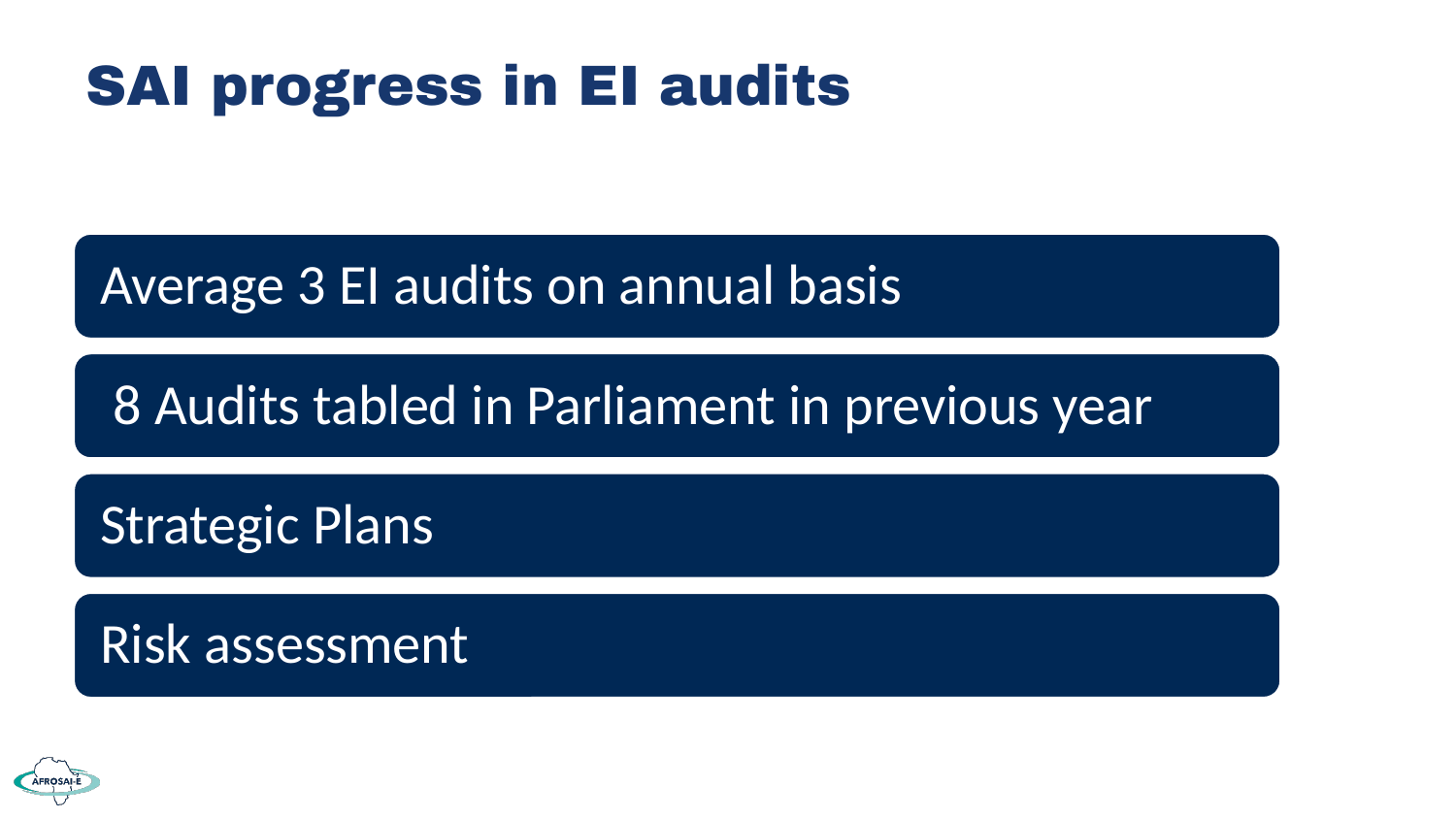

# SAI progress in EI audits
Average 3 EI audits on annual basis
 8 Audits tabled in Parliament in previous year
Strategic Plans
Risk assessment